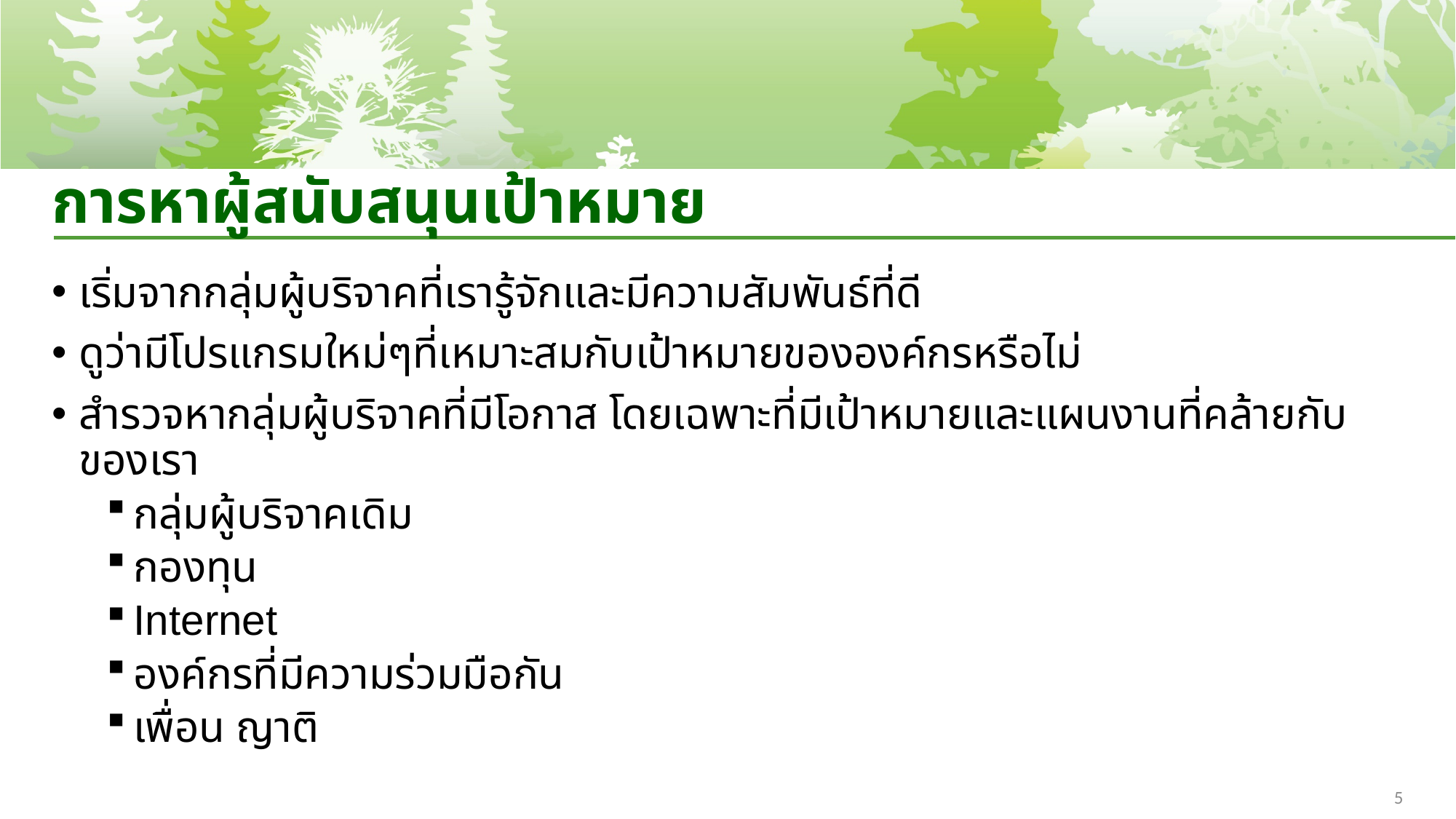

# การหาผู้สนับสนุนเป้าหมาย
เริ่มจากกลุ่มผู้บริจาคที่เรารู้จักและมีความสัมพันธ์ที่ดี
ดูว่ามีโปรแกรมใหม่ๆที่เหมาะสมกับเป้าหมายขององค์กรหรือไม่
สำรวจหากลุ่มผู้บริจาคที่มีโอกาส โดยเฉพาะที่มีเป้าหมายและแผนงานที่คล้ายกับของเรา
กลุ่มผู้บริจาคเดิม
กองทุน
Internet
องค์กรที่มีความร่วมมือกัน
เพื่อน ญาติ
5